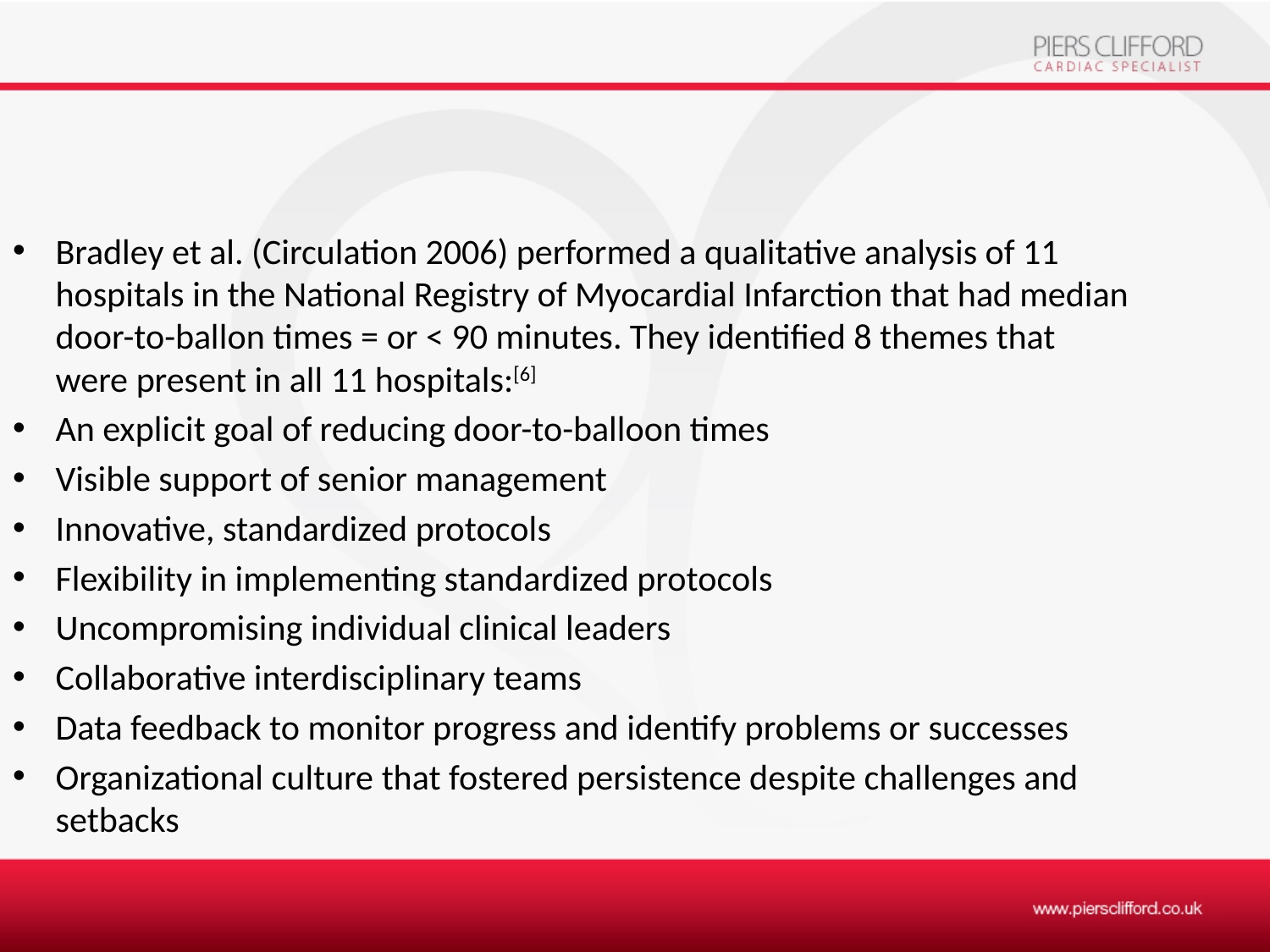

Bradley et al. (Circulation 2006) performed a qualitative analysis of 11 hospitals in the National Registry of Myocardial Infarction that had median door-to-ballon times = or < 90 minutes. They identified 8 themes that were present in all 11 hospitals:[6]
An explicit goal of reducing door-to-balloon times
Visible support of senior management
Innovative, standardized protocols
Flexibility in implementing standardized protocols
Uncompromising individual clinical leaders
Collaborative interdisciplinary teams
Data feedback to monitor progress and identify problems or successes
Organizational culture that fostered persistence despite challenges and setbacks